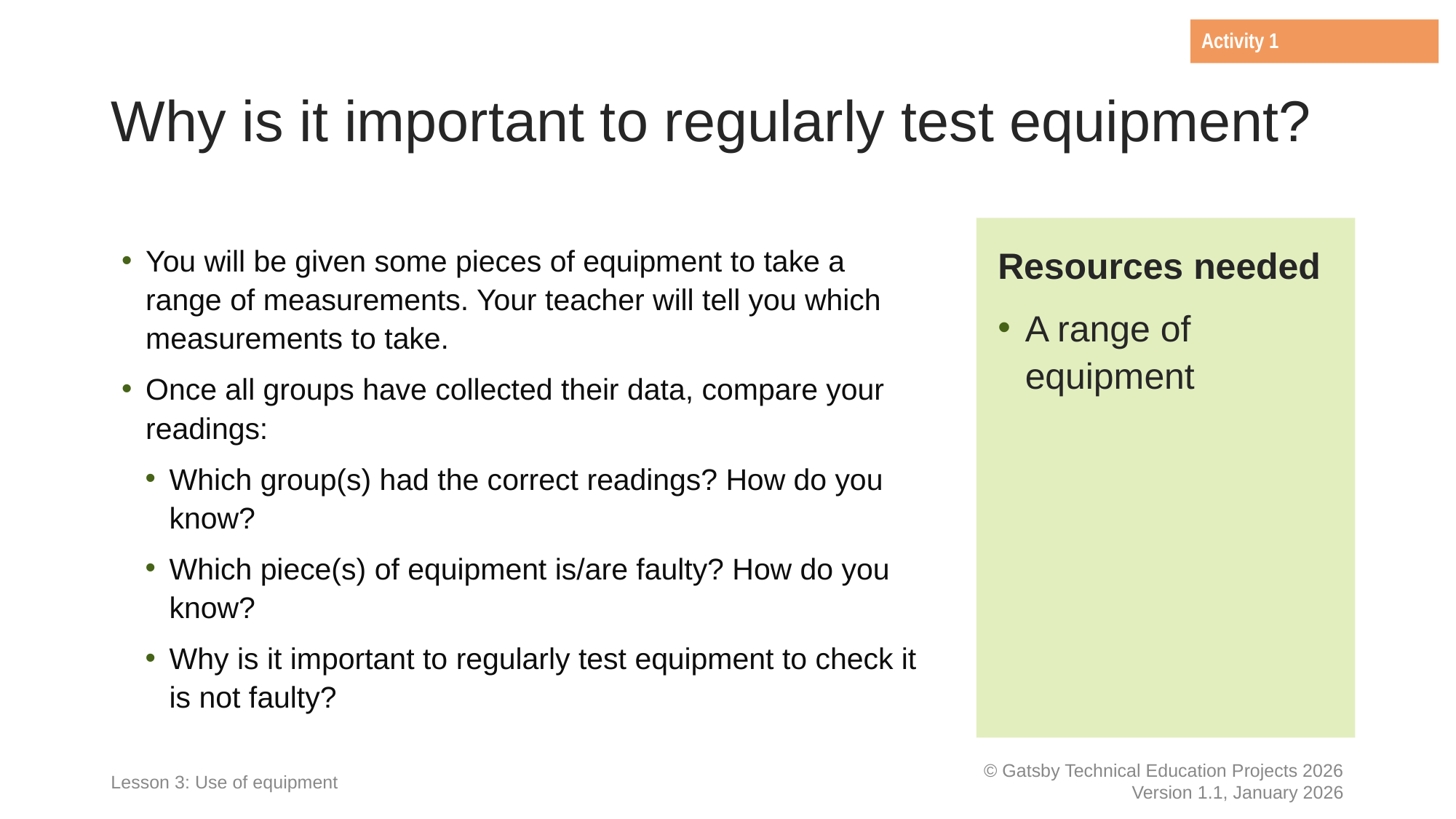

Activity 1
# Why is it important to regularly test equipment?
You will be given some pieces of equipment to take a range of measurements. Your teacher will tell you which measurements to take.
Once all groups have collected their data, compare your readings:
Which group(s) had the correct readings? How do you know?
Which piece(s) of equipment is/are faulty? How do you know?
Why is it important to regularly test equipment to check it is not faulty?

Resources needed
A range of equipment

Lesson 3: Use of equipment